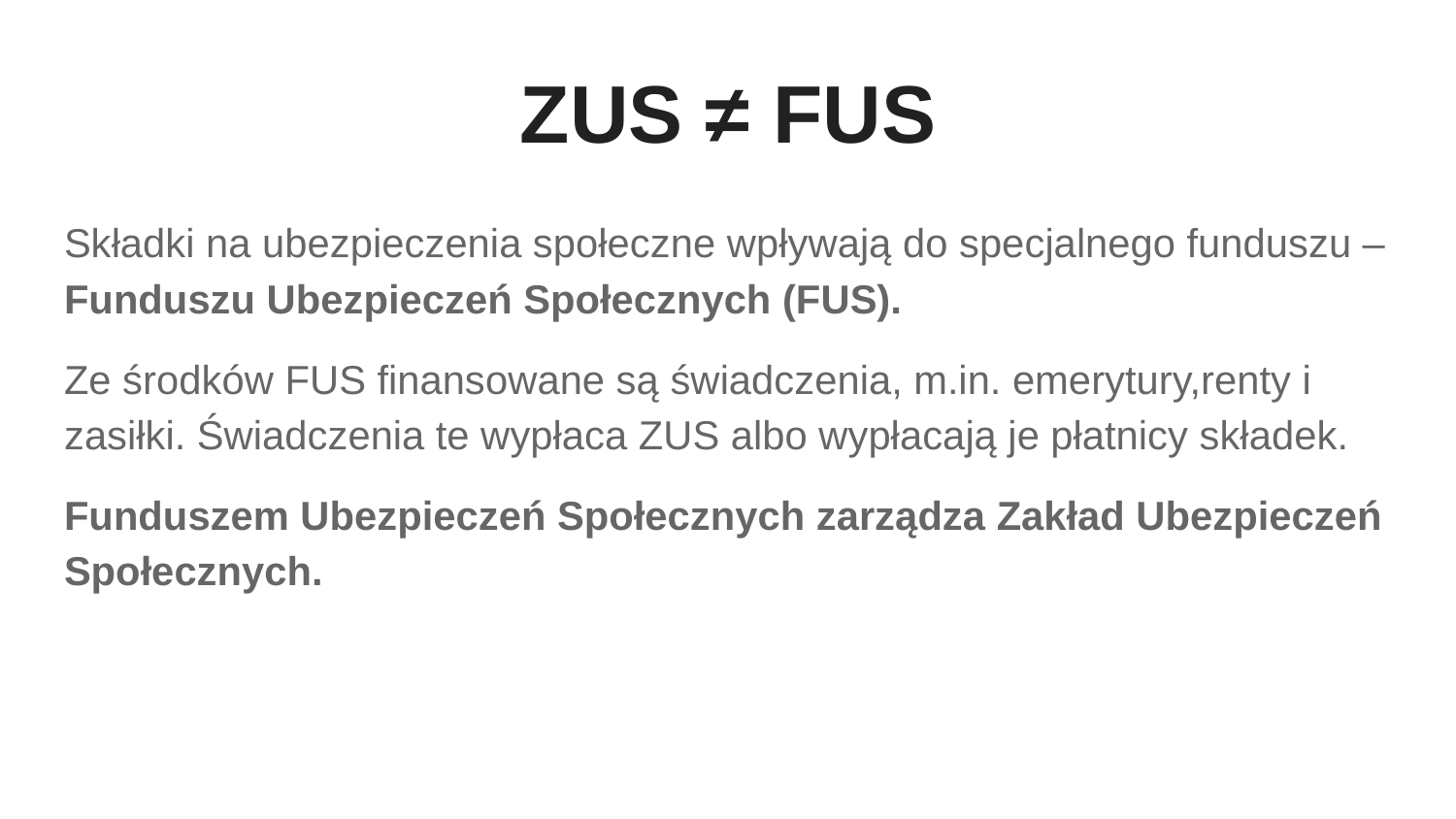

# ZUS ≠ FUS
Składki na ubezpieczenia społeczne wpływają do specjalnego funduszu – Funduszu Ubezpieczeń Społecznych (FUS).
Ze środków FUS finansowane są świadczenia, m.in. emerytury,renty i zasiłki. Świadczenia te wypłaca ZUS albo wypłacają je płatnicy składek.
Funduszem Ubezpieczeń Społecznych zarządza Zakład Ubezpieczeń Społecznych.